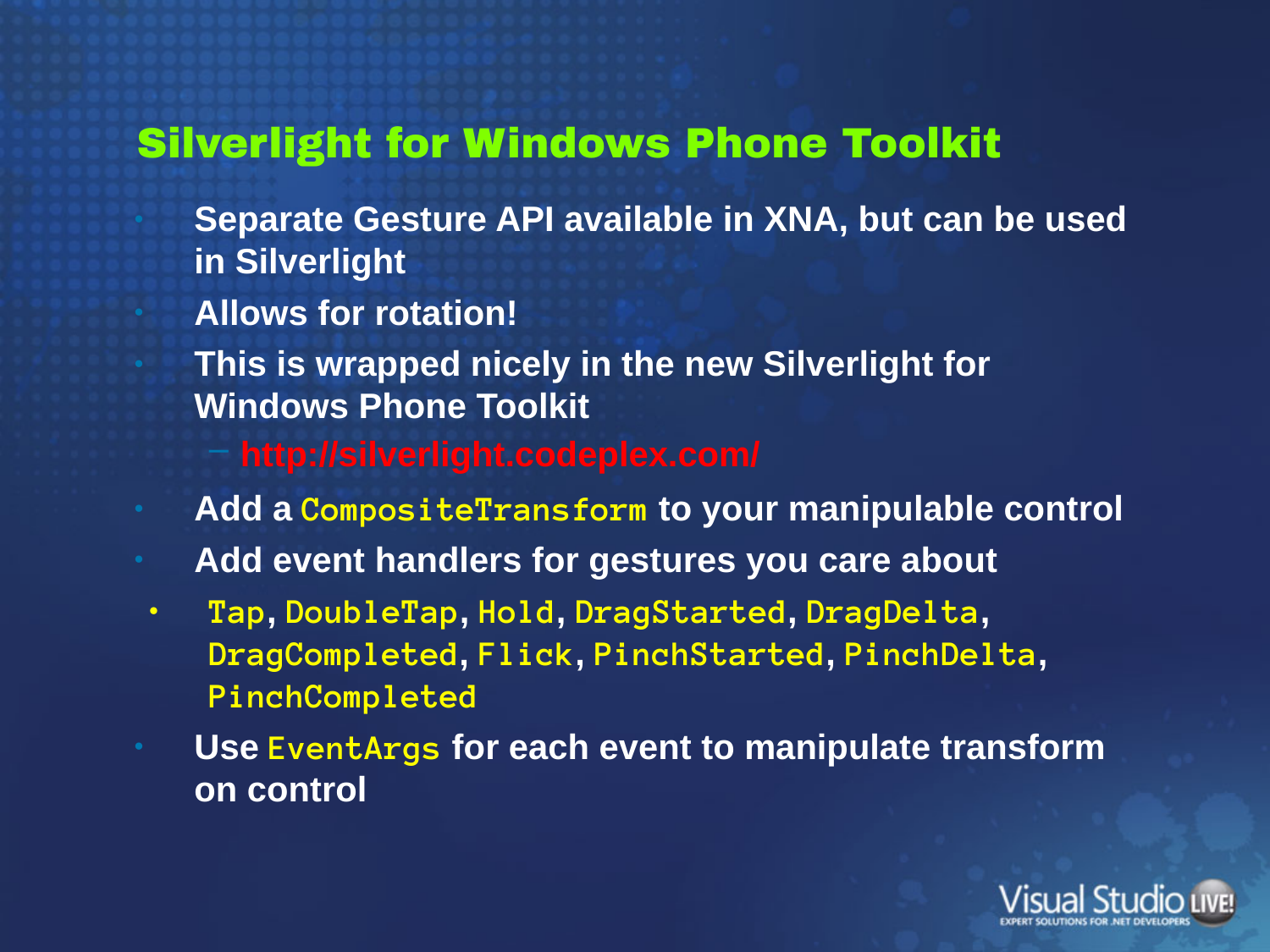

# Silverlight for Windows Phone Toolkit
Separate Gesture API available in XNA, but can be used in Silverlight
Allows for rotation!
This is wrapped nicely in the new Silverlight for Windows Phone Toolkit
http://silverlight.codeplex.com/
Add a CompositeTransform to your manipulable control
Add event handlers for gestures you care about
Tap, DoubleTap, Hold, DragStarted, DragDelta, DragCompleted, Flick, PinchStarted, PinchDelta, PinchCompleted
Use EventArgs for each event to manipulate transform on control